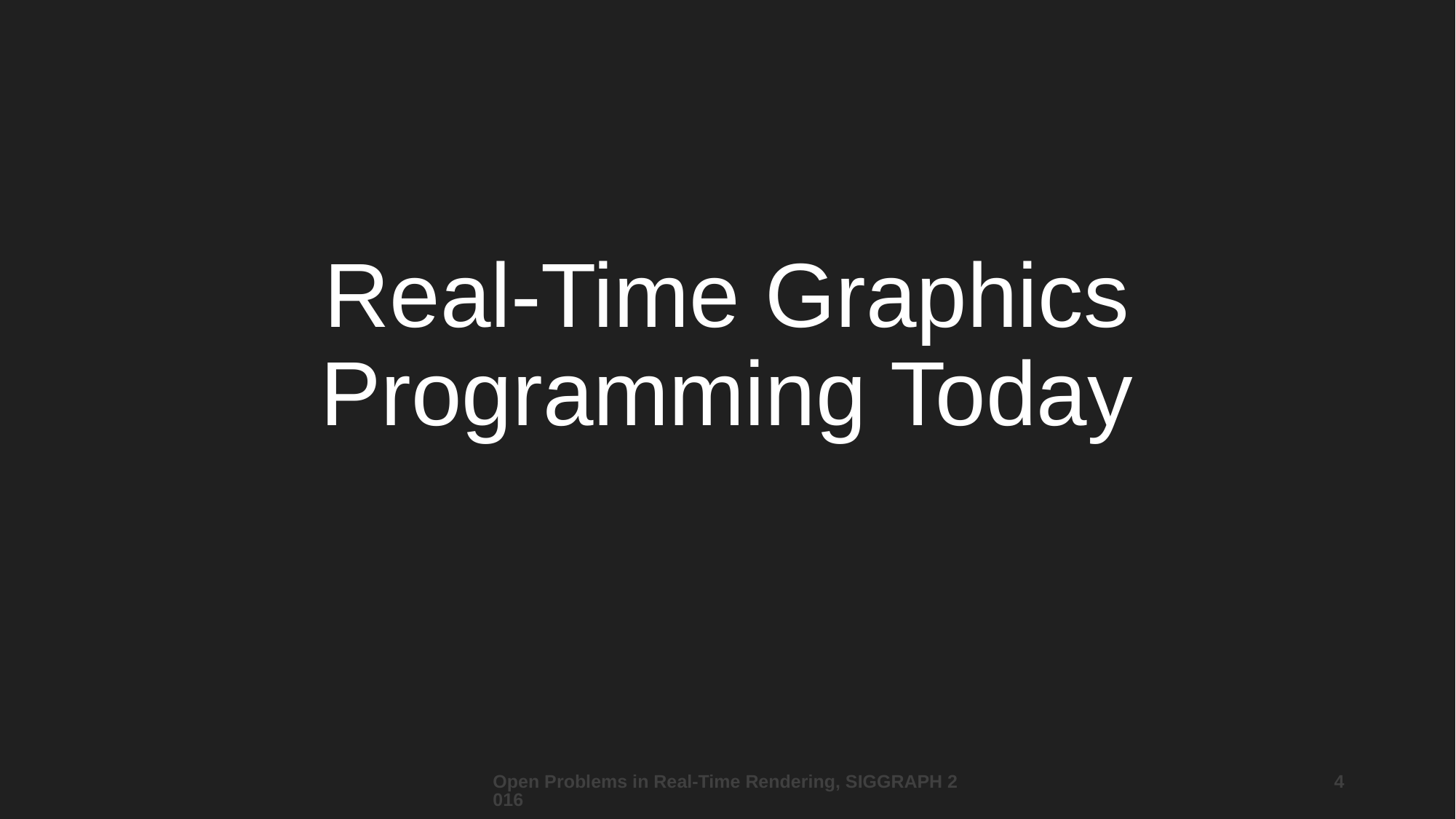

# Real-Time Graphics Programming Today

Open Problems in Real-Time Rendering, SIGGRAPH 2016
4